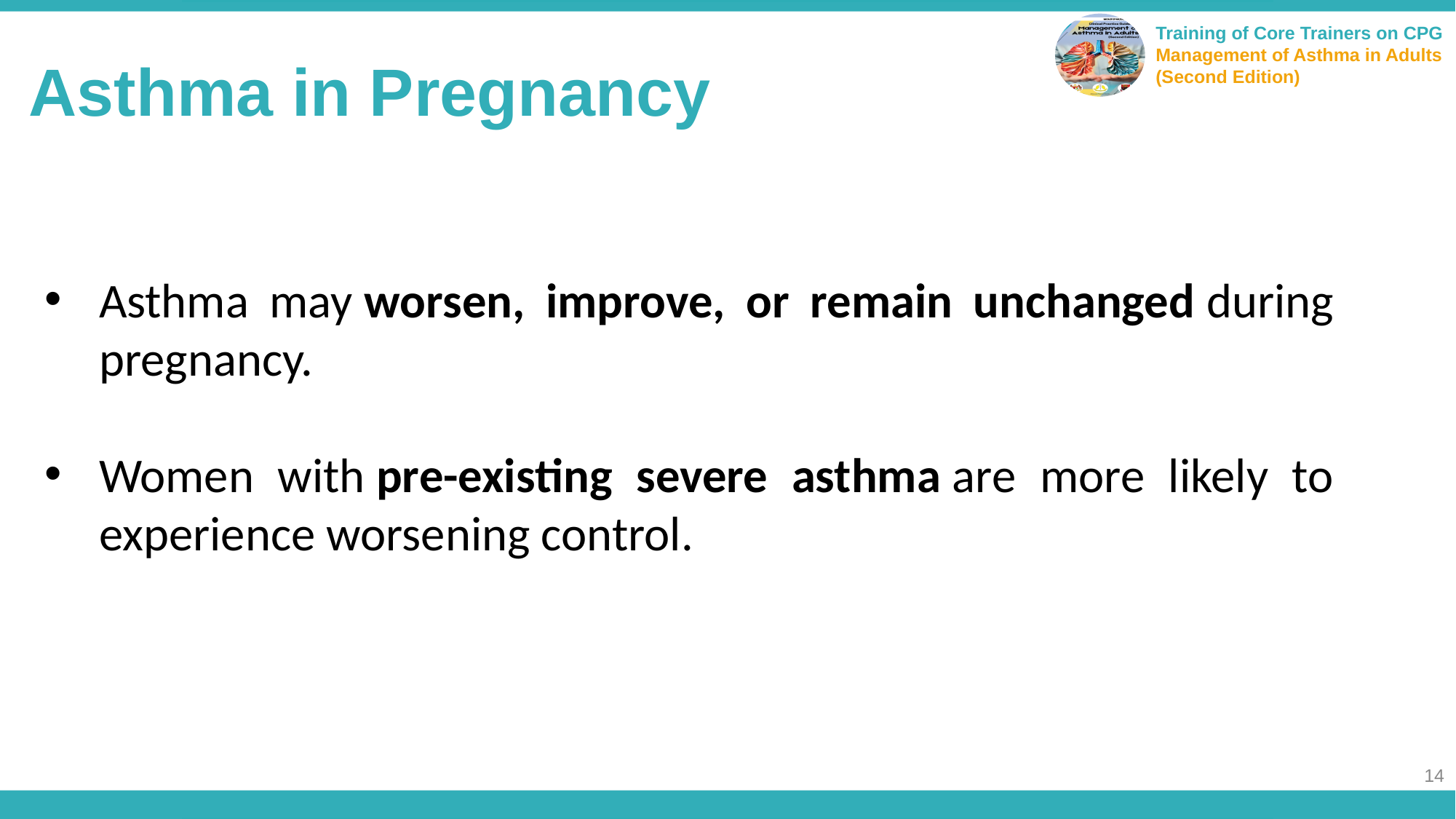

Asthma in Pregnancy
Asthma may worsen, improve, or remain unchanged during pregnancy.

Women with pre-existing severe asthma are more likely to experience worsening control.
14